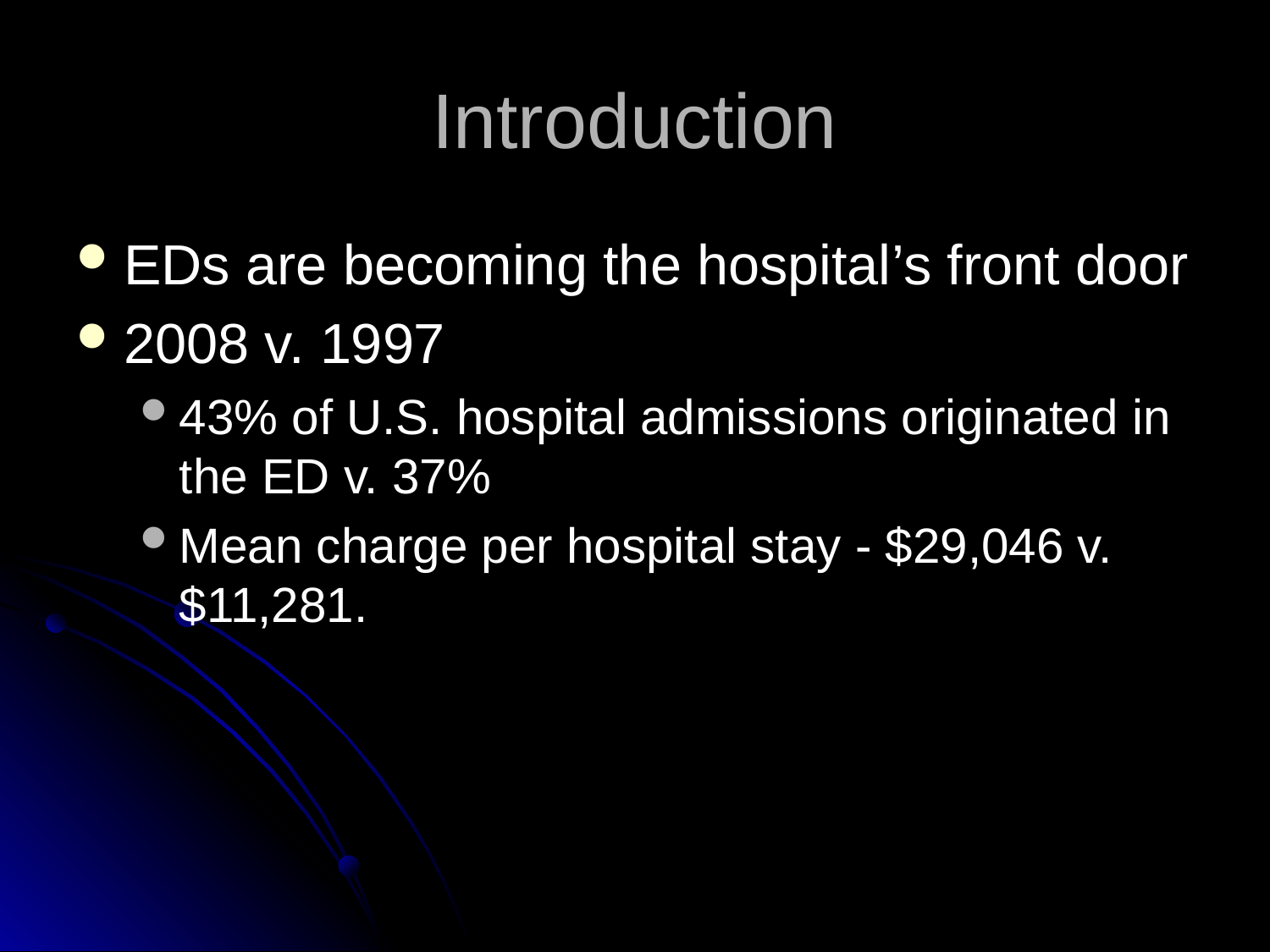

# Introduction
EDs are becoming the hospital’s front door
2008 v. 1997
43% of U.S. hospital admissions originated in the ED v. 37%
Mean charge per hospital stay - $29,046 v. $11,281.